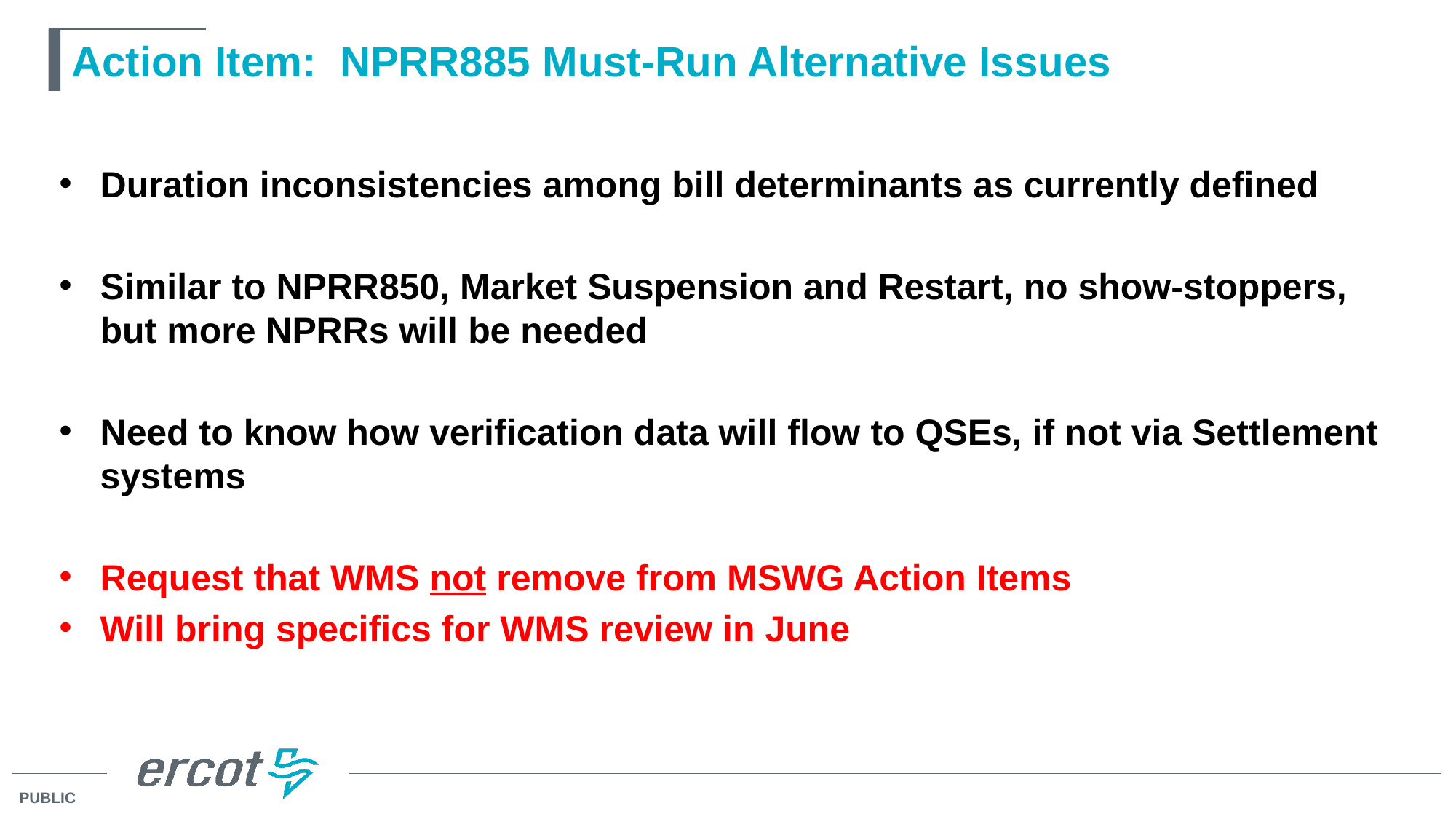

# Action Item:  NPRR885 Must-Run Alternative Issues
Duration inconsistencies among bill determinants as currently defined

Similar to NPRR850, Market Suspension and Restart, no show-stoppers, but more NPRRs will be needed

Need to know how verification data will flow to QSEs, if not via Settlement systems

Request that WMS not remove from MSWG Action Items
Will bring specifics for WMS review in June